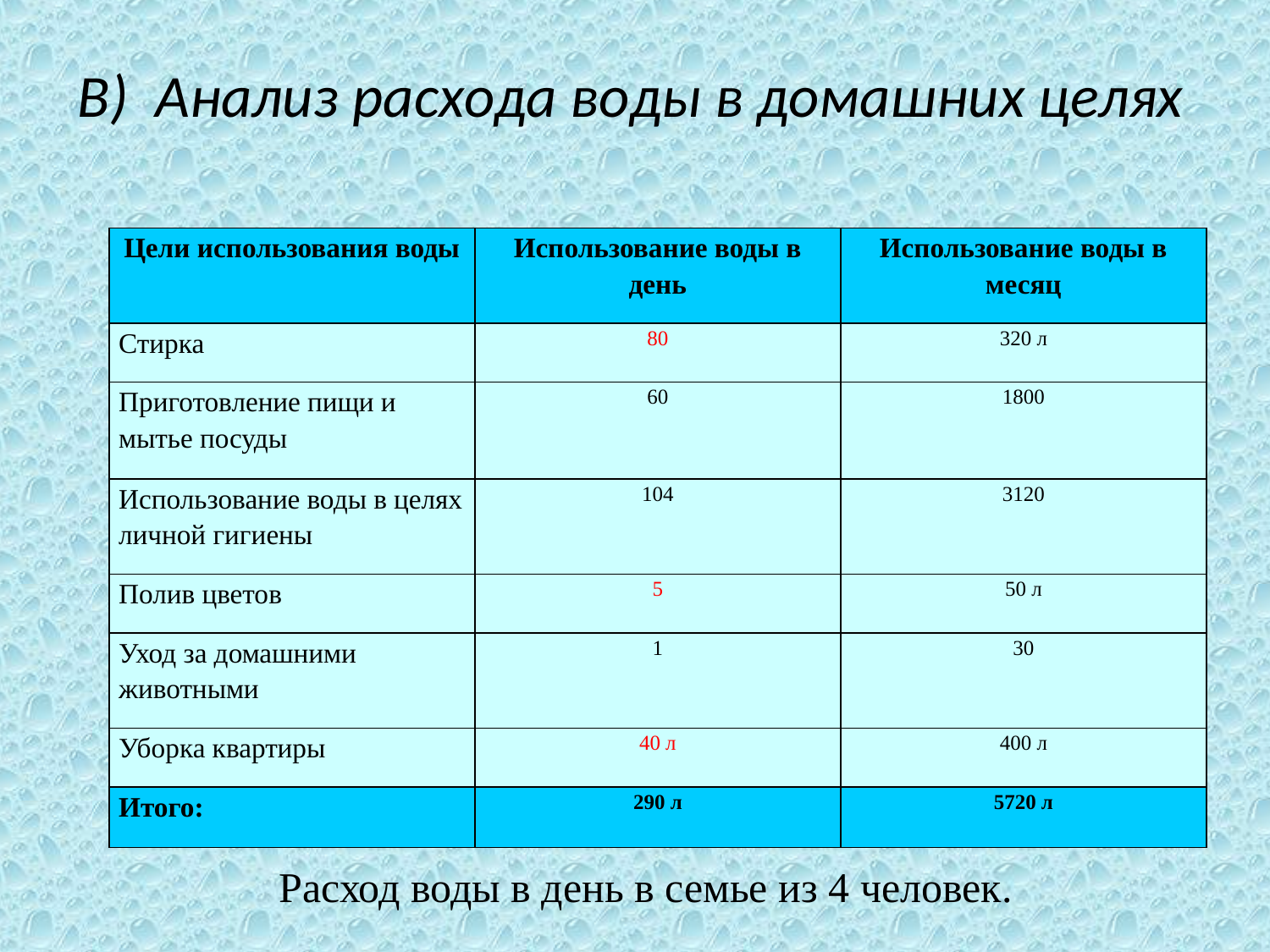

# В)  Анализ расхода воды в домашних целях
| Цели использования воды | Использование воды в день | Использование воды в месяц |
| --- | --- | --- |
| Стирка | 80 | 320 л |
| Приготовление пищи и мытье посуды | 60 | 1800 |
| Использование воды в целях личной гигиены | 104 | 3120 |
| Полив цветов | 5 | 50 л |
| Уход за домашними животными | 1 | 30 |
| Уборка квартиры | 40 л | 400 л |
| Итого: | 290 л | 5720 л |
                    Расход воды в день в семье из 4 человек.